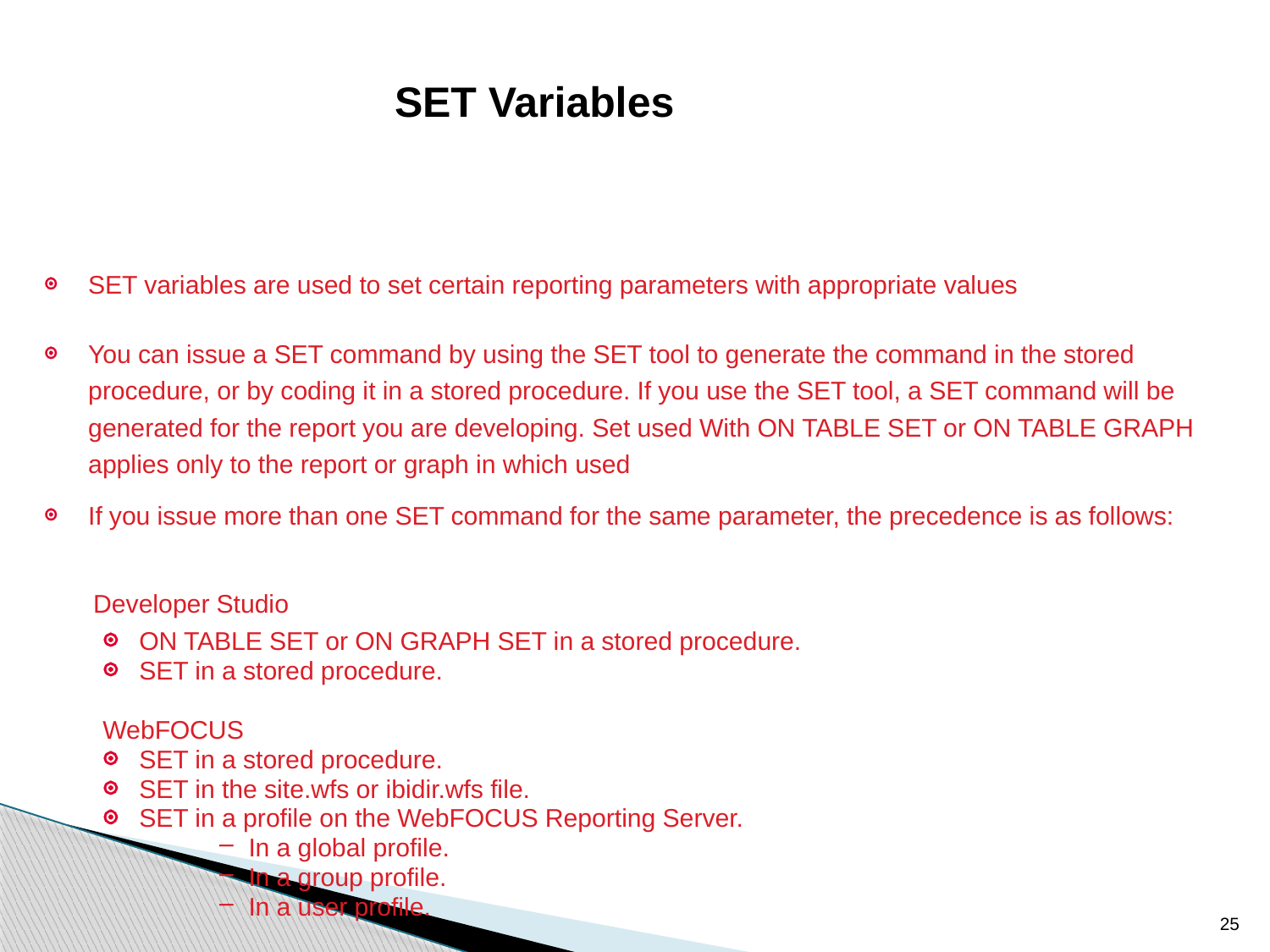

# SET Variables

SET variables are used to set certain reporting parameters with appropriate values
You can issue a SET command by using the SET tool to generate the command in the stored procedure, or by coding it in a stored procedure. If you use the SET tool, a SET command will be generated for the report you are developing. Set used With ON TABLE SET or ON TABLE GRAPH applies only to the report or graph in which used
If you issue more than one SET command for the same parameter, the precedence is as follows:
       Developer Studio
ON TABLE SET or ON GRAPH SET in a stored procedure.
SET in a stored procedure.

WebFOCUS
SET in a stored procedure.
SET in the site.wfs or ibidir.wfs file.
SET in a profile on the WebFOCUS Reporting Server.
In a global profile.
In a group profile.
In a user profile.
25